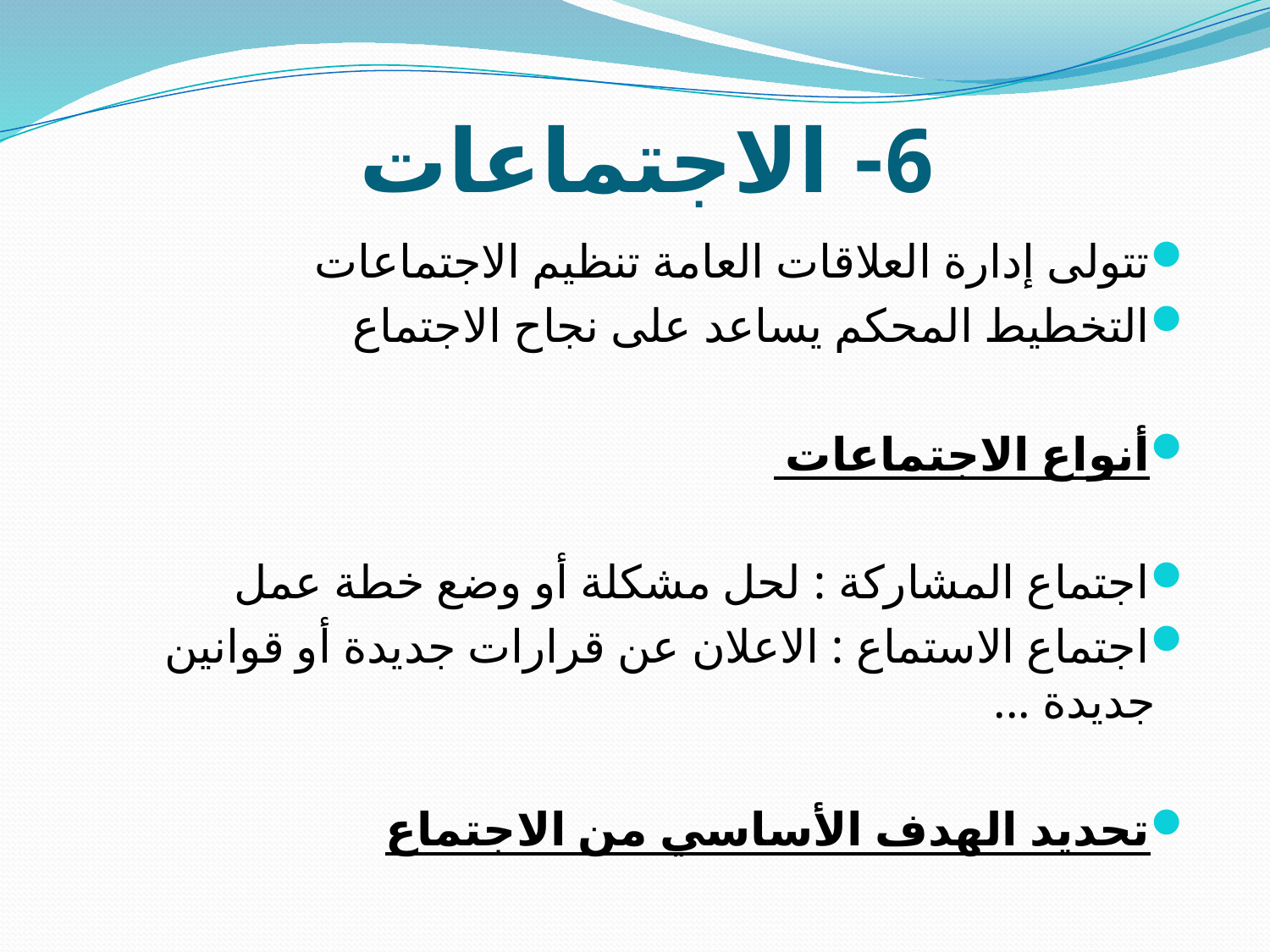

# 6- الاجتماعات
تتولى إدارة العلاقات العامة تنظيم الاجتماعات
التخطيط المحكم يساعد على نجاح الاجتماع

أنواع الاجتماعات

اجتماع المشاركة : لحل مشكلة أو وضع خطة عمل
اجتماع الاستماع : الاعلان عن قرارات جديدة أو قوانين جديدة ...

تحديد الهدف الأساسي من الاجتماع